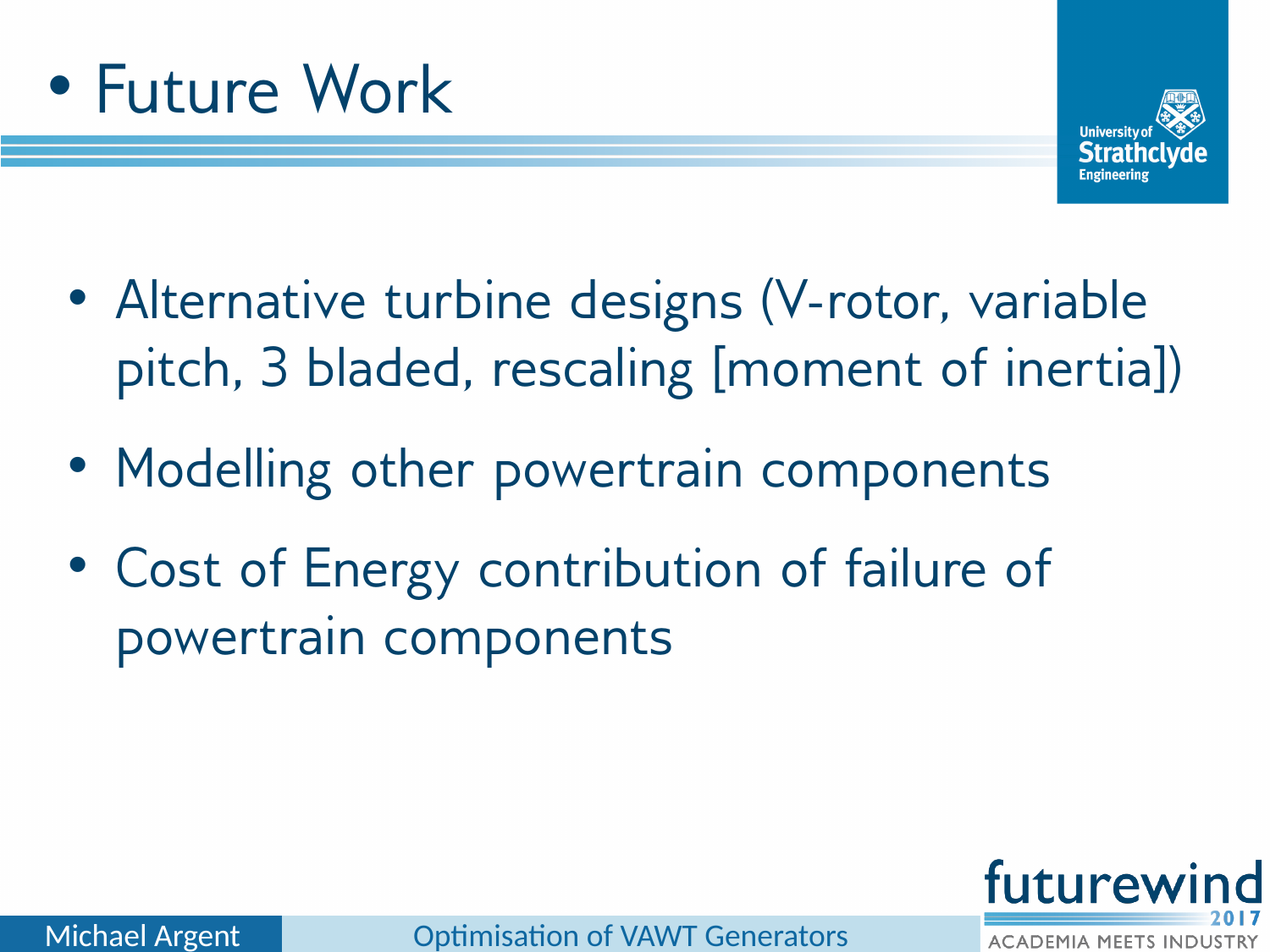

Future Work
Alternative turbine designs (V-rotor, variable pitch, 3 bladed, rescaling [moment of inertia])
Modelling other powertrain components
Cost of Energy contribution of failure of powertrain components